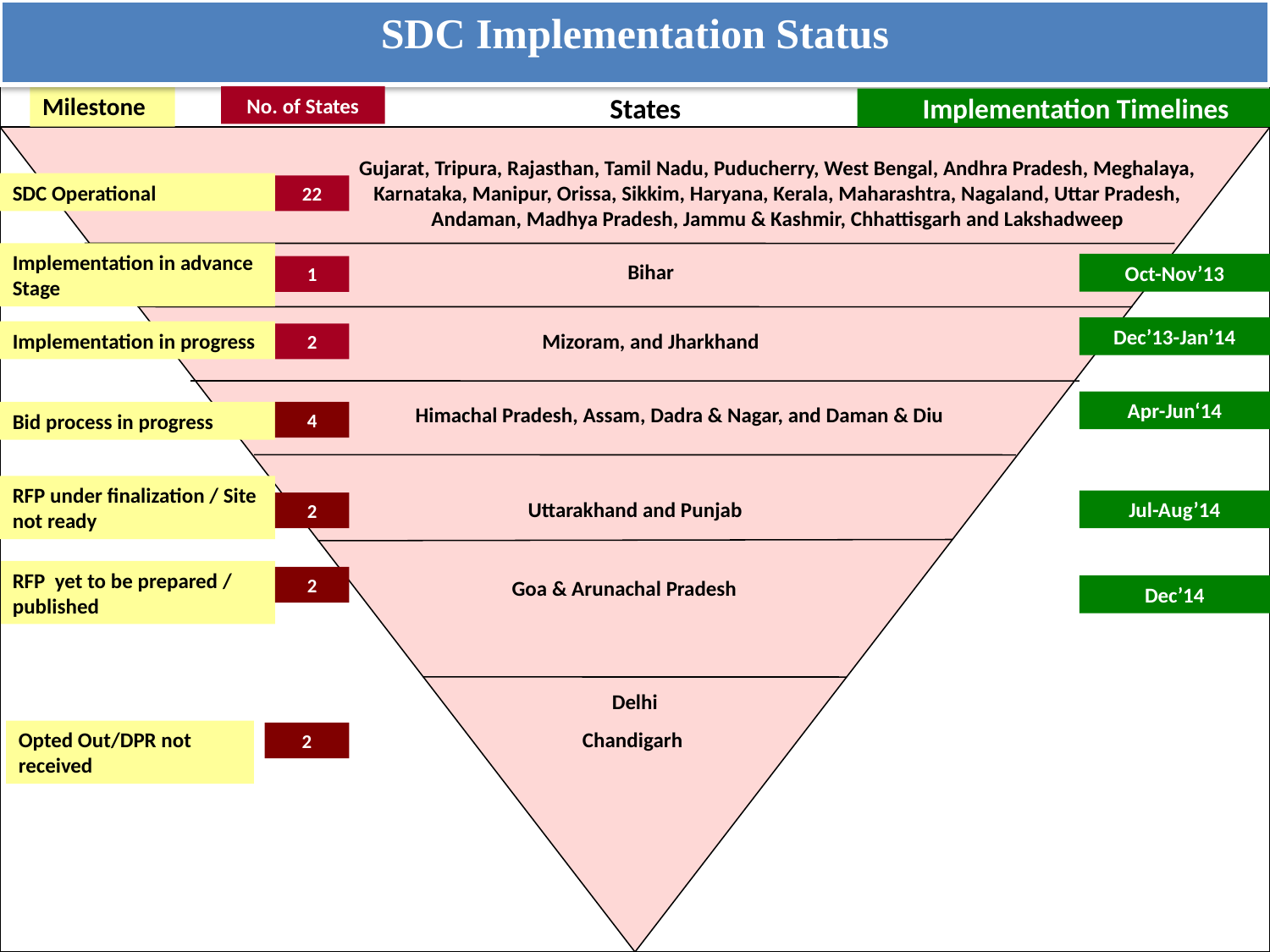

SDC Implementation Status
SWAN   IMPLEMENTATION   - Expected Timelines

States
Implementation Timelines
Milestone
No. of States

Gujarat, Tripura, Rajasthan, Tamil Nadu, Puducherry, West Bengal, Andhra Pradesh, Meghalaya, Karnataka, Manipur, Orissa, Sikkim, Haryana, Kerala, Maharashtra, Nagaland, Uttar Pradesh, Andaman, Madhya Pradesh, Jammu & Kashmir, Chhattisgarh and Lakshadweep

SDC Operational
22
Implementation in advance Stage

Bihar
Oct-Nov’13
1

Dec’13-Jan’14
Implementation in progress
Mizoram, and Jharkhand
2

Apr-Jun‘14
 Himachal Pradesh, Assam, Dadra & Nagar, and Daman & Diu
Bid process in progress
4

RFP under finalization / Site not ready
Jul-Aug’14
2
Uttarakhand and Punjab

RFP  yet to be prepared / published
2
Goa & Arunachal Pradesh
Dec’14

Delhi
Chandigarh

Opted Out/DPR not received
2